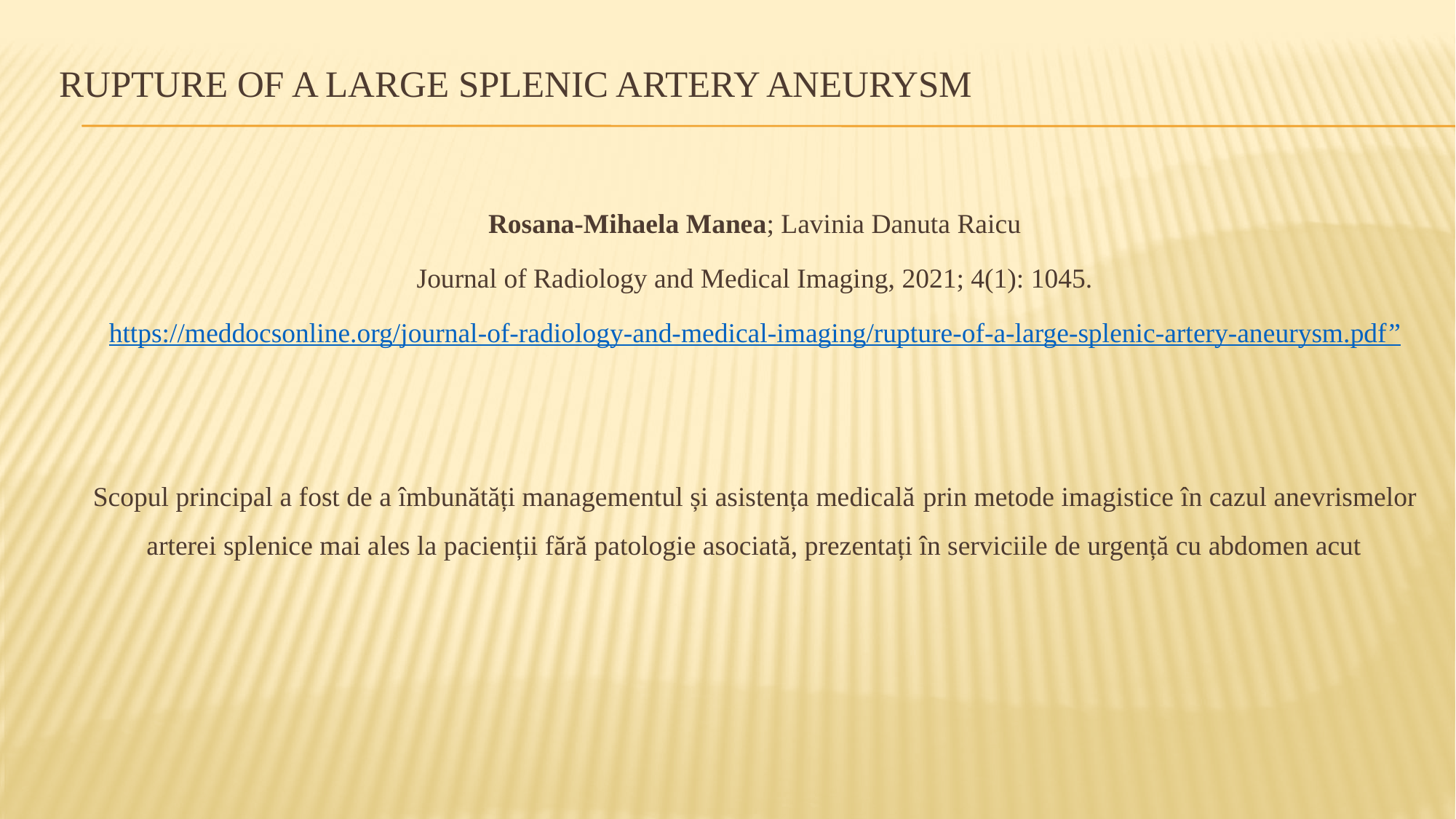

# Rupture of A Large Splenic Artery Aneurysm
Rosana-Mihaela Manea; Lavinia Danuta Raicu
Journal of Radiology and Medical Imaging, 2021; 4(1): 1045.
https://meddocsonline.org/journal-of-radiology-and-medical-imaging/rupture-of-a-large-splenic-artery-aneurysm.pdf”

Scopul principal a fost de a îmbunătăți managementul și asistența medicală prin metode imagistice în cazul anevrismelor arterei splenice mai ales la pacienții fără patologie asociată, prezentați în serviciile de urgență cu abdomen acut